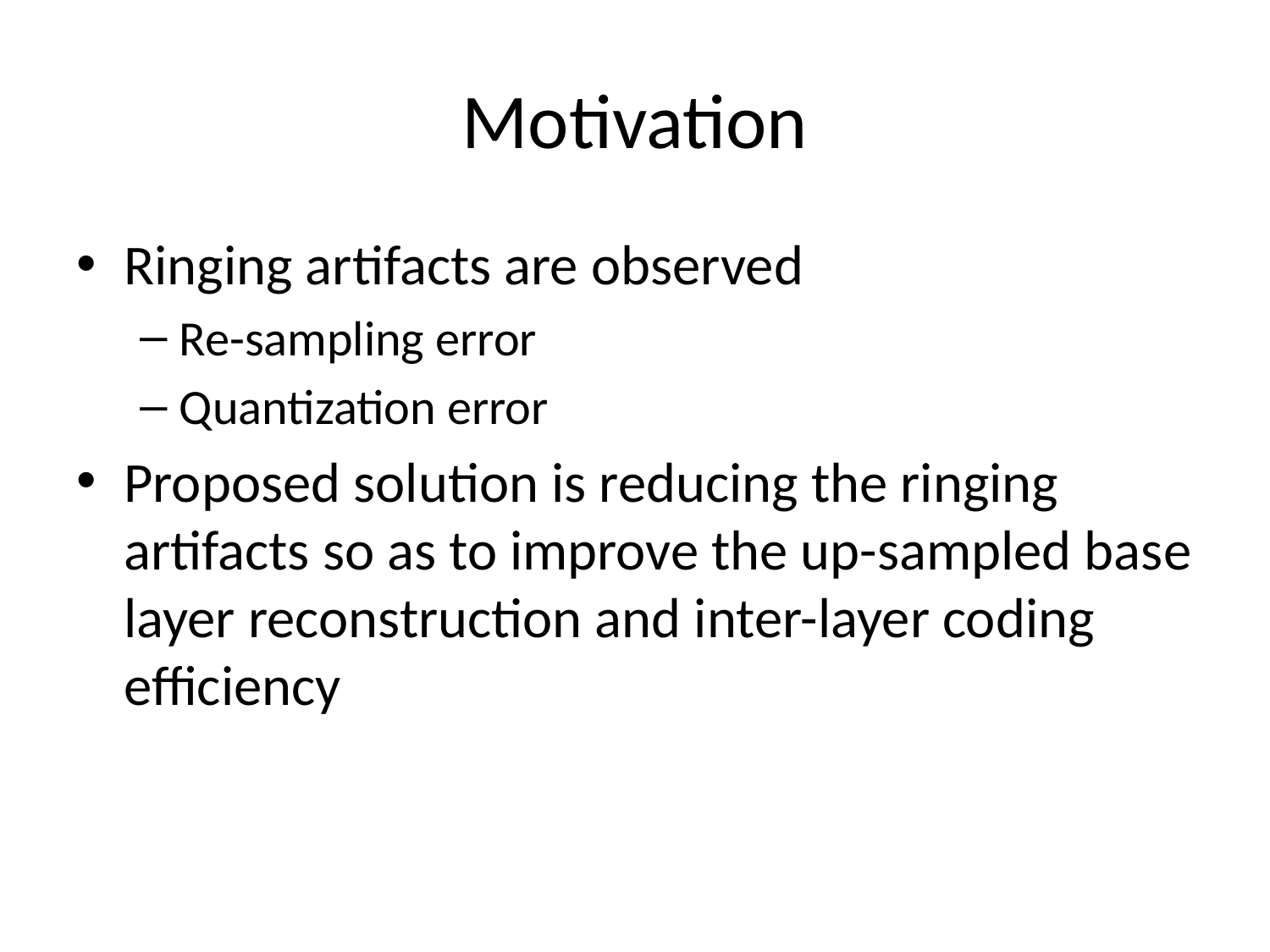

# Motivation
Ringing artifacts are observed
Re-sampling error
Quantization error
Proposed solution is reducing the ringing artifacts so as to improve the up-sampled base layer reconstruction and inter-layer coding efficiency